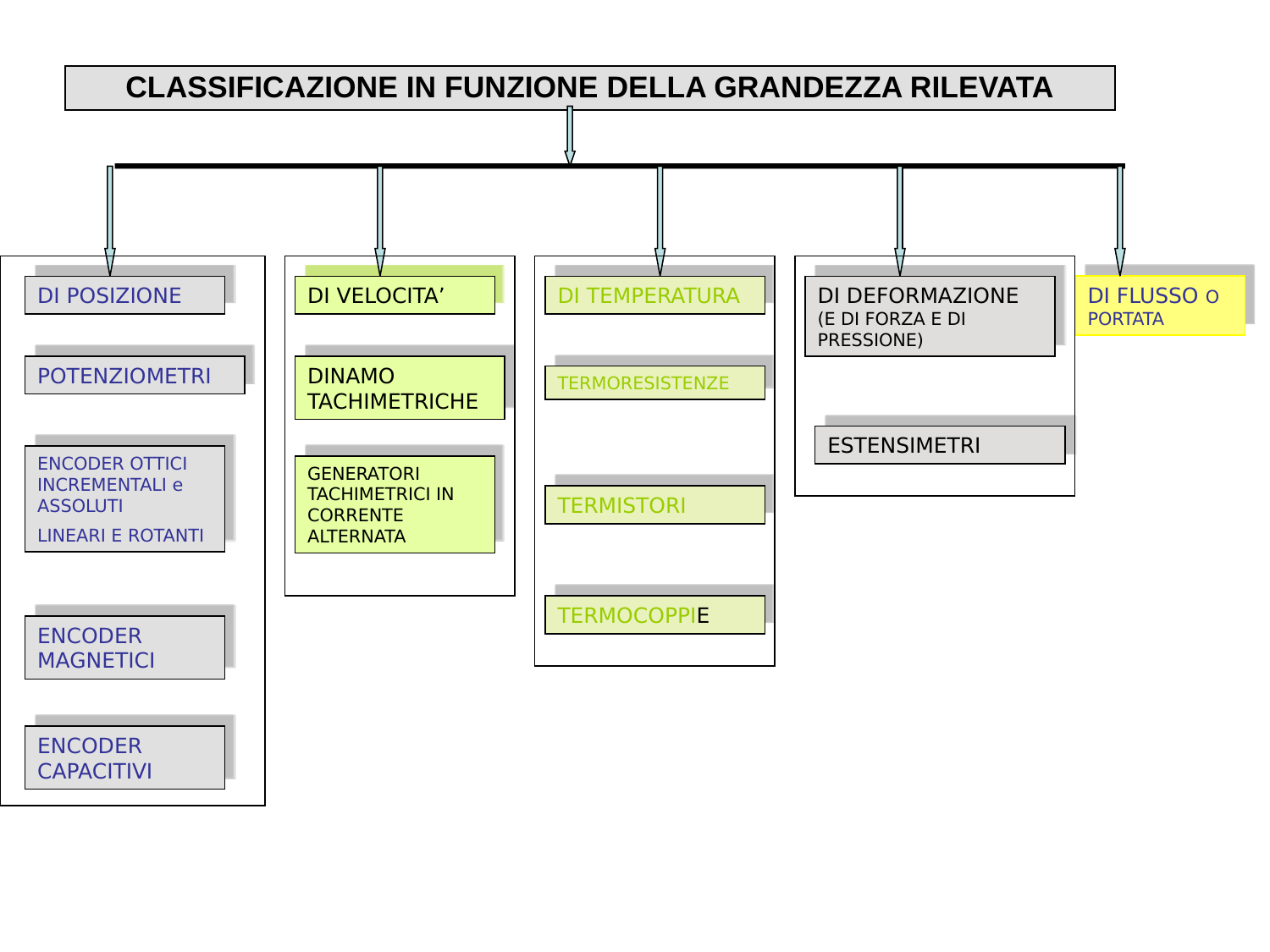

CLASSIFICAZIONE IN FUNZIONE DELLA GRANDEZZA RILEVATA

DI POSIZIONE
DI VELOCITA’
DI TEMPERATURA
DI DEFORMAZIONE (E DI FORZA E DI PRESSIONE)
DI FLUSSO O PORTATA
POTENZIOMETRI
DINAMO TACHIMETRICHE
TERMORESISTENZE
ESTENSIMETRI
ENCODER OTTICI INCREMENTALI e ASSOLUTI
LINEARI E ROTANTI
GENERATORI TACHIMETRICI IN CORRENTE ALTERNATA
TERMISTORI
TERMOCOPPIE
ENCODER MAGNETICI
ENCODER CAPACITIVI